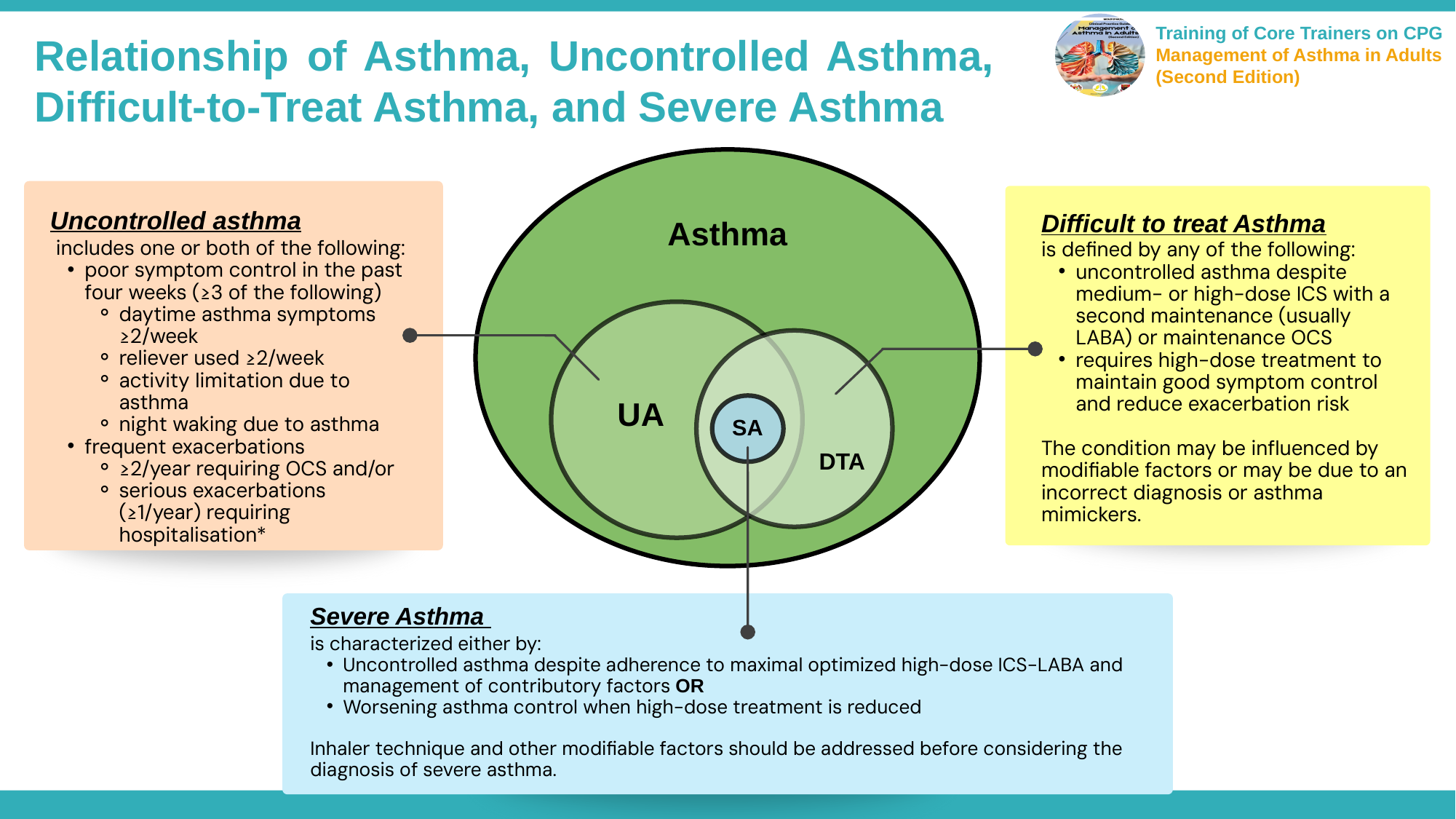

Relationship of Asthma, Uncontrolled Asthma, Difficult-to-Treat Asthma, and Severe Asthma

Uncontrolled asthma
Difficult to treat Asthma
Asthma
 includes one or both of the following:
poor symptom control in the past four weeks (≥3 of the following)
daytime asthma symptoms ≥2/week
reliever used ≥2/week
activity limitation due to asthma
night waking due to asthma
frequent exacerbations
≥2/year requiring OCS and/or
serious exacerbations (≥1/year) requiring hospitalisation*
is defined by any of the following:
uncontrolled asthma despite medium- or high-dose ICS with a second maintenance (usually LABA) or maintenance OCS
requires high-dose treatment to maintain good symptom control and reduce exacerbation risk

The condition may be influenced by modifiable factors or may be due to an incorrect diagnosis or asthma mimickers.

UA
SA

DTA

Severe Asthma
is characterized either by:
Uncontrolled asthma despite adherence to maximal optimized high-dose ICS-LABA and management of contributory factors OR
Worsening asthma control when high-dose treatment is reduced

Inhaler technique and other modifiable factors should be addressed before considering the diagnosis of severe asthma.